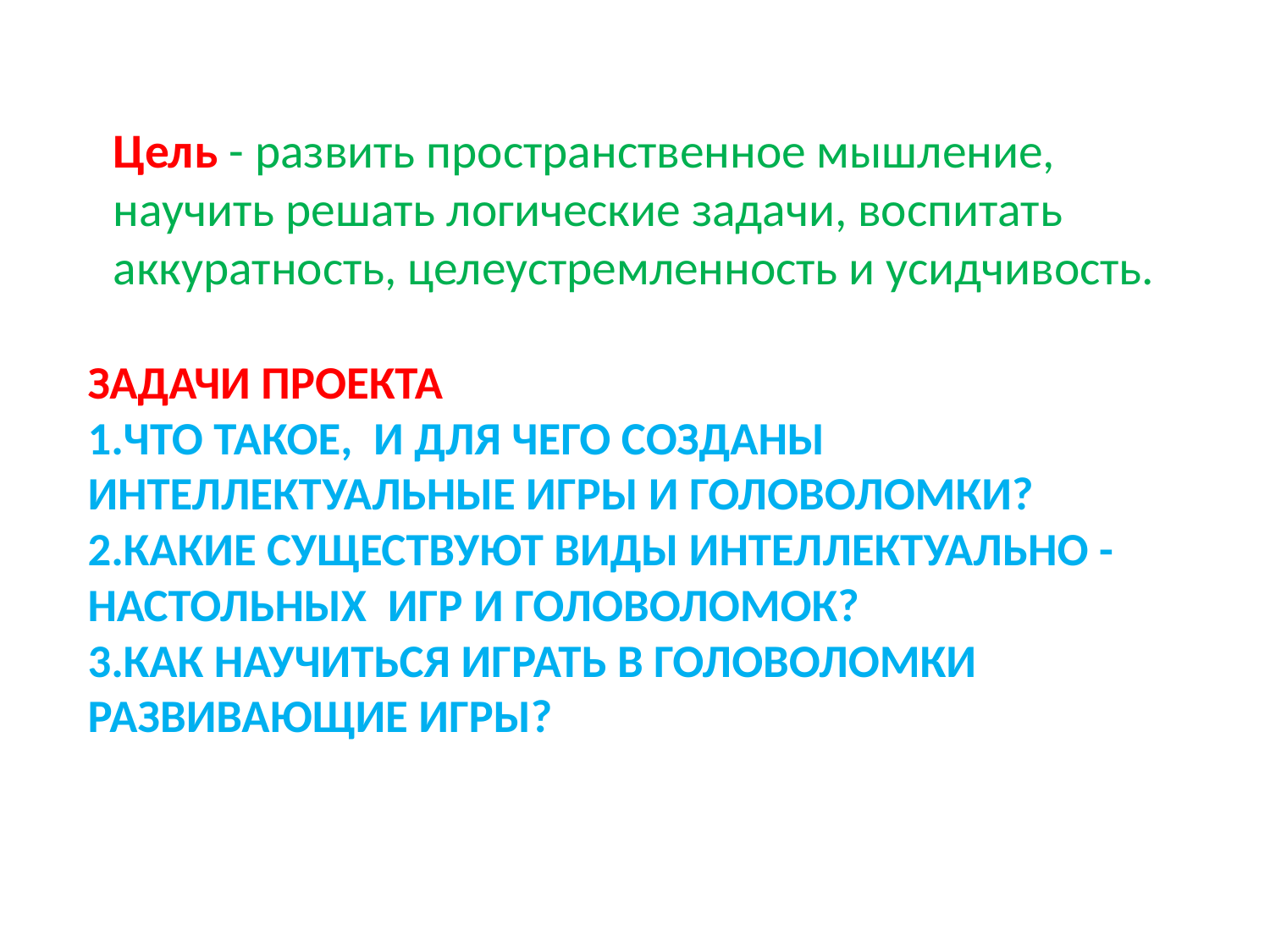

Цель - развить пространственное мышление, научить решать логические задачи, воспитать аккуратность, целеустремленность и усидчивость.

# Задачи проекта 1.Что такое,  и для чего созданы интеллектуальные игры и головоломки? 2.Какие существуют виды интеллектуально -настольных  игр и головоломок? 3.Как научиться играть в головоломки  развивающие игры?